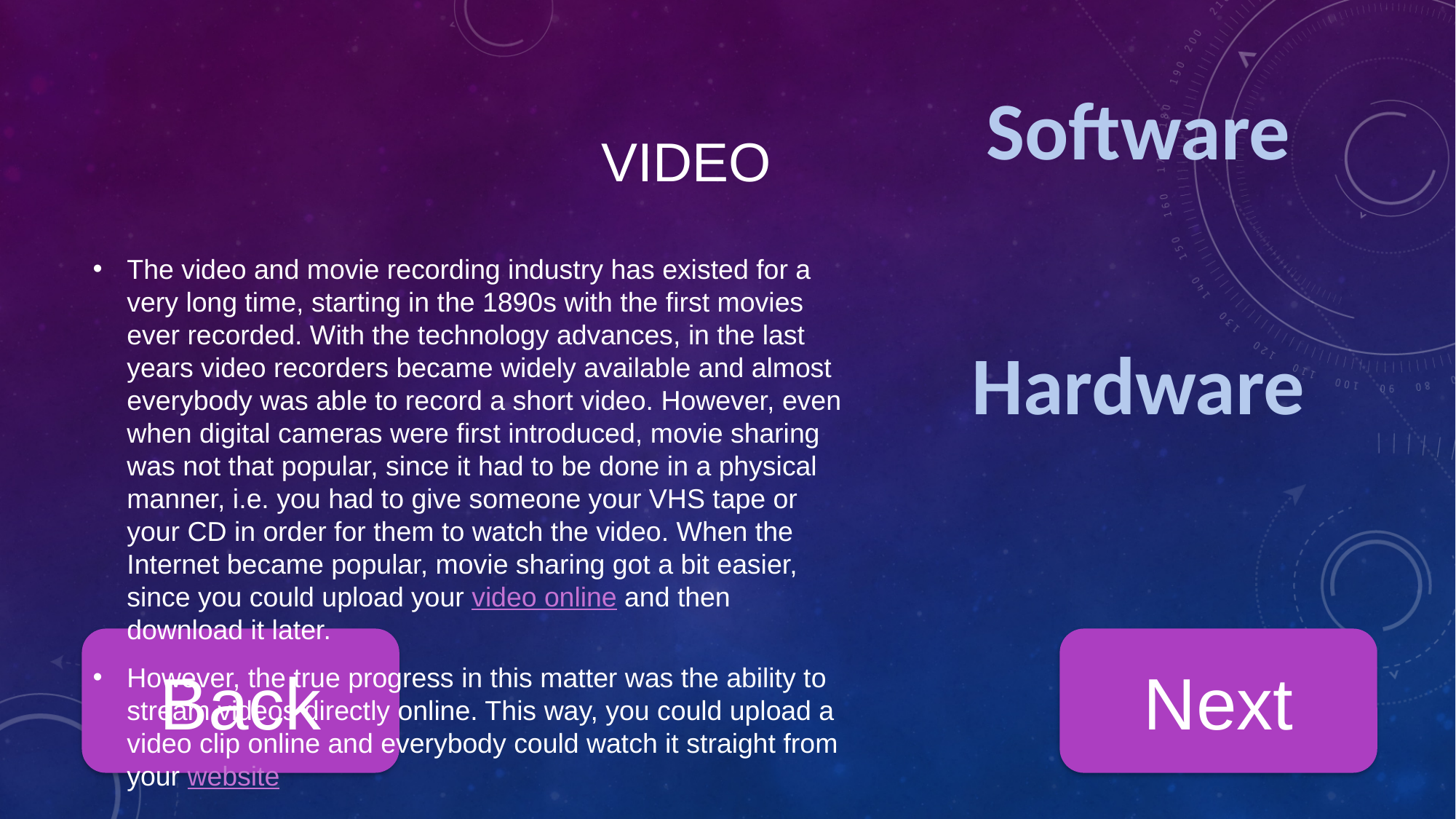

# Video
Software
The video and movie recording industry has existed for a very long time, starting in the 1890s with the first movies ever recorded. With the technology advances, in the last years video recorders became widely available and almost everybody was able to record a short video. However, even when digital cameras were first introduced, movie sharing was not that popular, since it had to be done in a physical manner, i.e. you had to give someone your VHS tape or your CD in order for them to watch the video. When the Internet became popular, movie sharing got a bit easier, since you could upload your video online and then download it later.
However, the true progress in this matter was the ability to stream videos directly online. This way, you could upload a video clip online and everybody could watch it straight from your website

Hardware
Back
Next